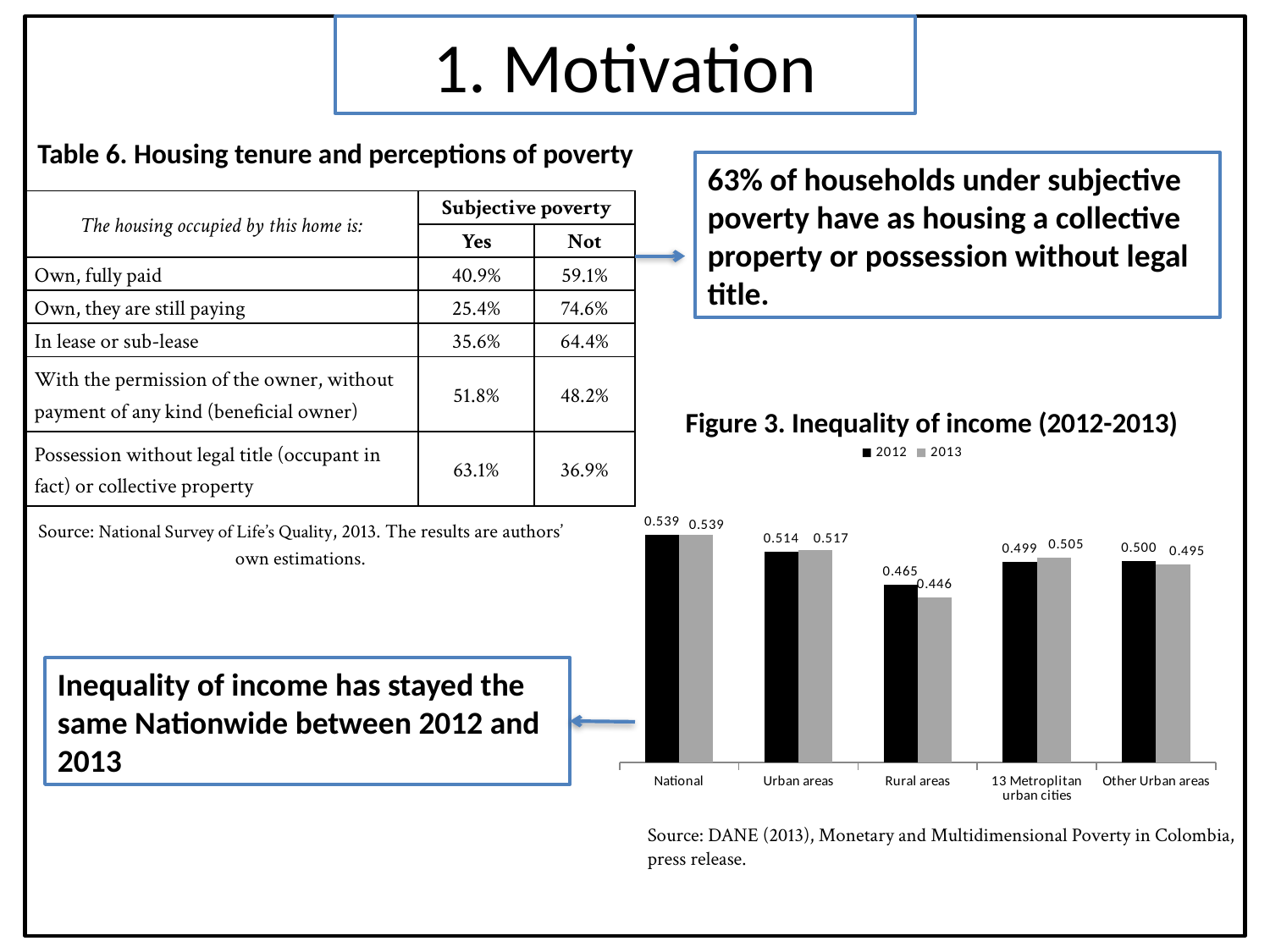

1. Motivation
Table 6. Housing tenure and perceptions of poverty
63% of households under subjective poverty have as housing a collective property or possession without legal title.
| The housing occupied by this home is: | Subjective poverty |  |
| --- | --- | --- |
|  | Yes | Not |
| Own, fully paid | 40.9% | 59.1% |
| Own, they are still paying | 25.4% | 74.6% |
| In lease or sub-lease | 35.6% | 64.4% |
| With the permission of the owner, without payment of any kind (beneficial owner) | 51.8% | 48.2% |
| Possession without legal title (occupant in fact) or collective property | 63.1% | 36.9% |
Figure 3. Inequality of income (2012-2013)

### Chart

| Category | 2012 | 2013 |
|---|---|---|
| National | 0.539 | 0.539 |
| Urban areas | 0.514 | 0.517 |
| Rural areas | 0.465 | 0.446 |
| 13 Metroplitan urban cities | 0.499 | 0.505 |
| Other Urban areas | 0.5 | 0.495 |
Source: National Survey of Life’s Quality, 2013. The results are authors’ own estimations.
Inequality of income has stayed the same Nationwide between 2012 and 2013
Source: DANE (2013), Monetary and Multidimensional Poverty in Colombia, press release.